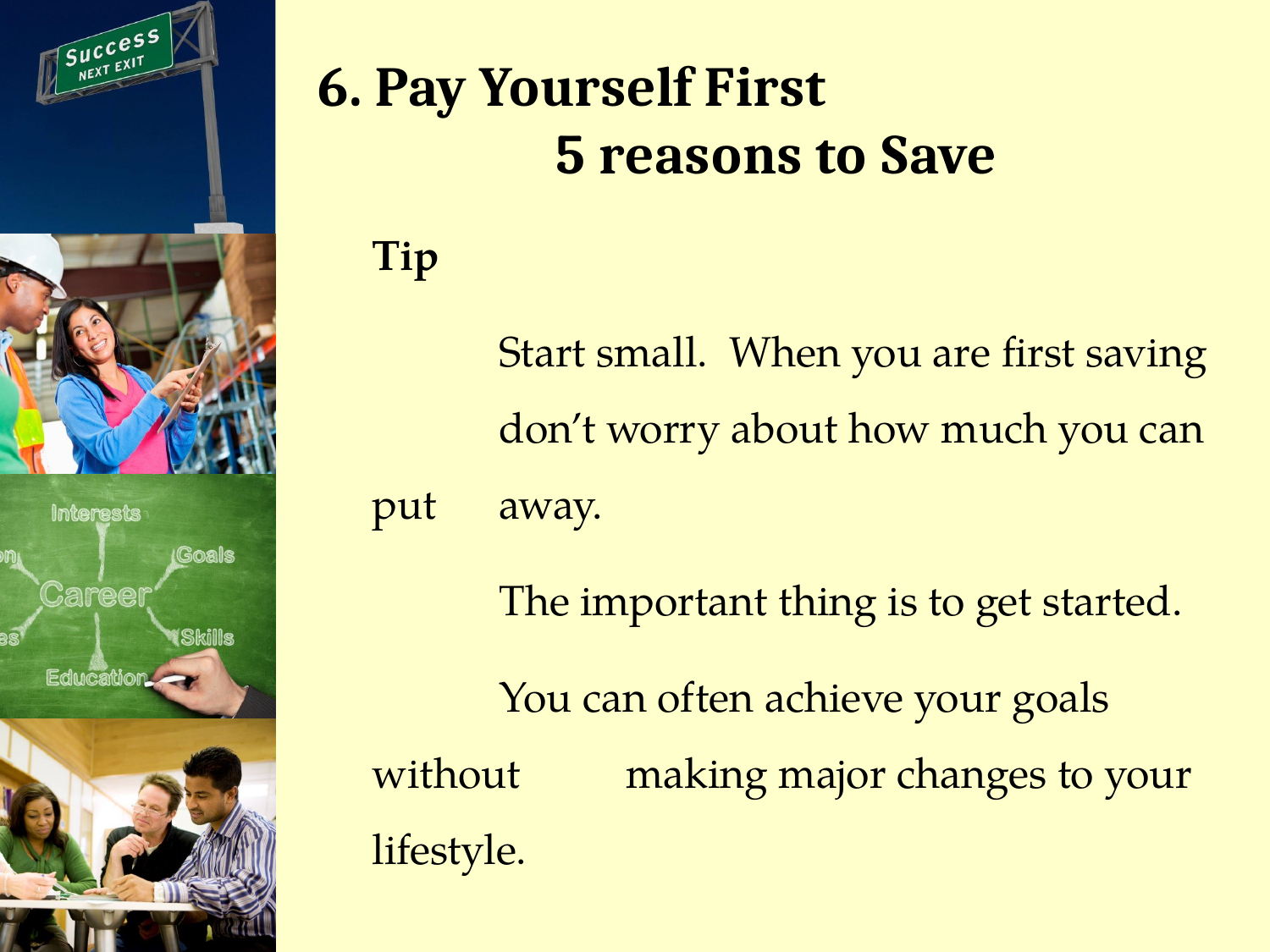

# 6. Pay Yourself First 5 reasons to Save
Tip
	Start small.  When you are first saving 	don’t worry about how much you can put 	away.
	The important thing is to get started.
	You can often achieve your goals without 	making major changes to your lifestyle.